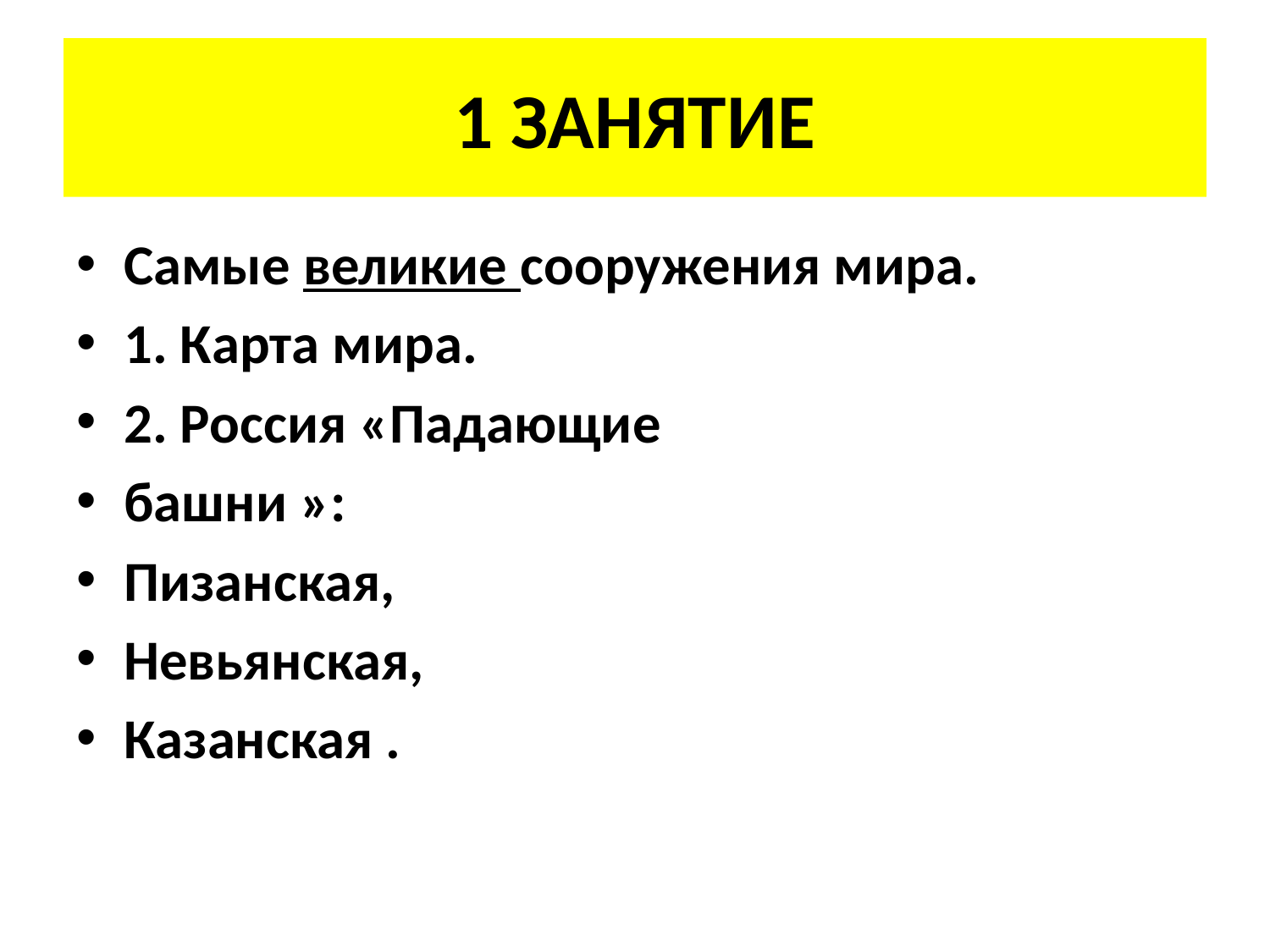

# 1 ЗАНЯТИЕ
Самые великие сооружения мира.
1. Карта мира.
2. Россия «Падающие
башни »:
Пизанская,
Невьянская,
Казанская .